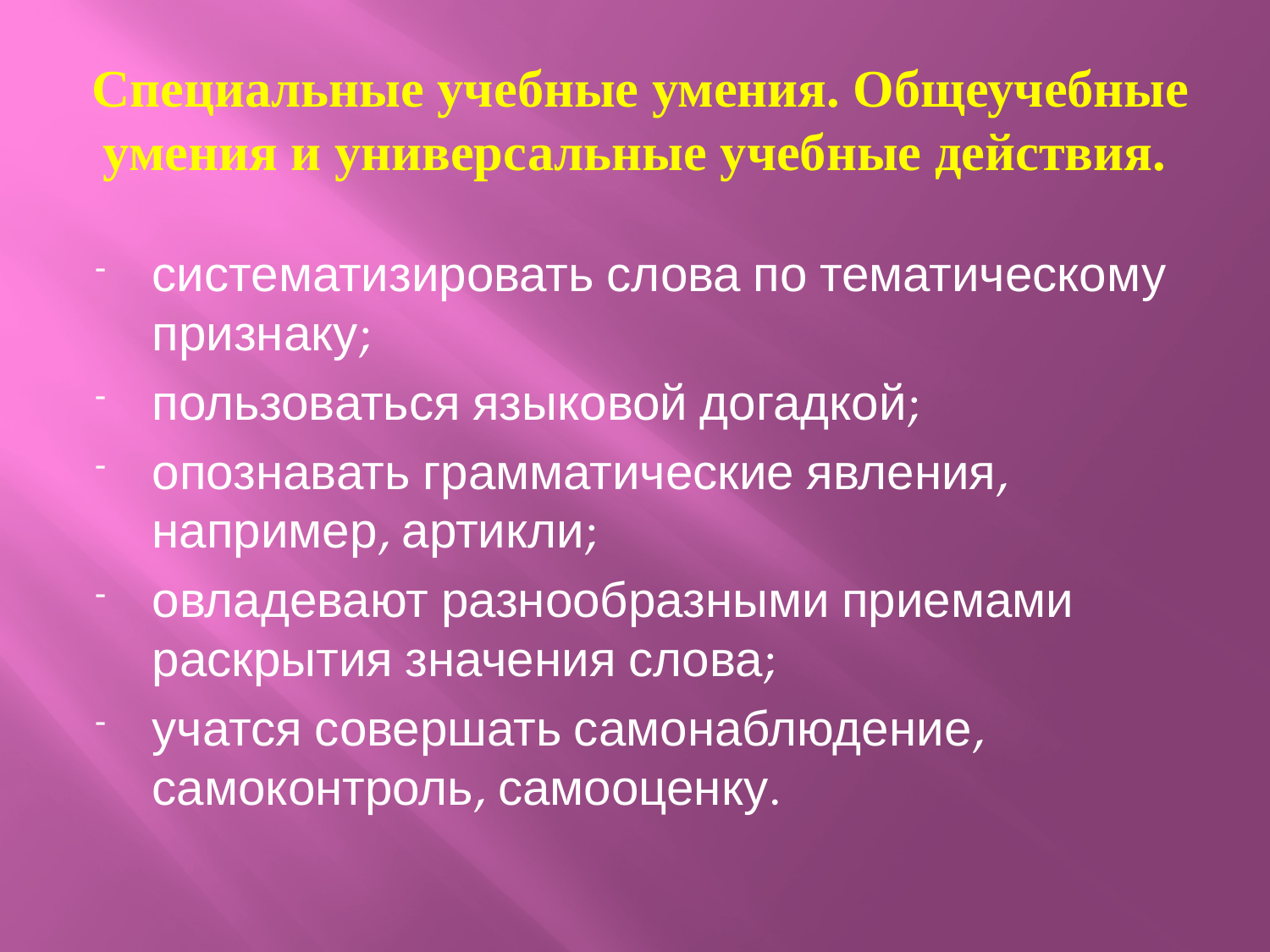

# Специальные учебные умения. Общеучебные умения и универсальные учебные действия.
систематизировать слова по тематическому признаку;
пользоваться языковой догадкой;
опознавать грамматические явления, например, артикли;
овладевают разнообразными приемами раскрытия значения слова;
учатся совершать самонаблюдение, самоконтроль, самооценку.